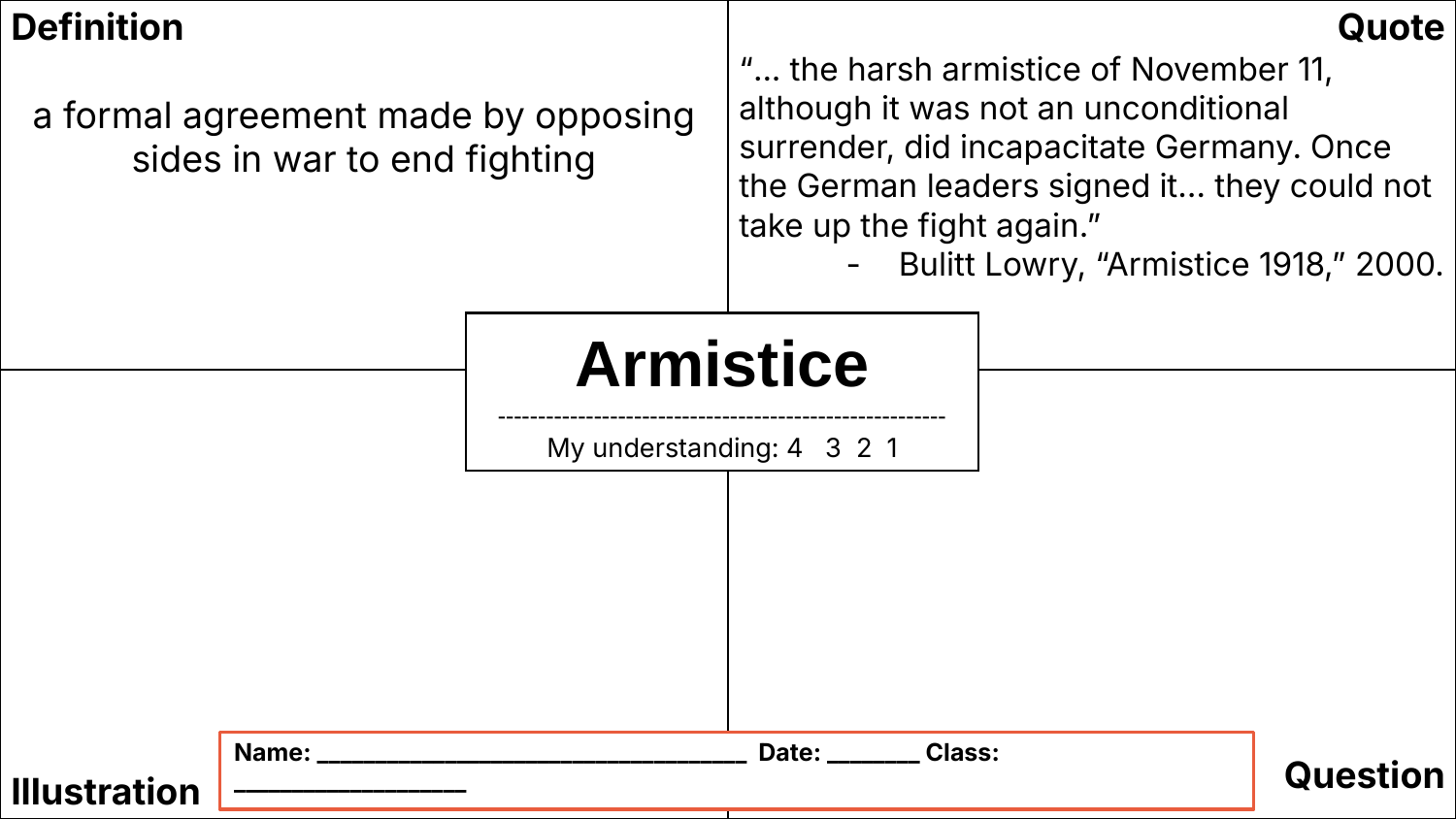

| Definition a formal agreement made by opposing sides in war to end fighting | Quote “... the harsh armistice of November 11, although it was not an unconditional surrender, did incapacitate Germany. Once the German leaders signed it… they could not take up the fight again.” Bulitt Lowry, “Armistice 1918,” 2000. |
| --- | --- |
| Illustration | Question |
Armistice
--------------------------------------------------------
My understanding: 4   3  2  1
Name: _____________________________________  Date: ________ Class: ____________________